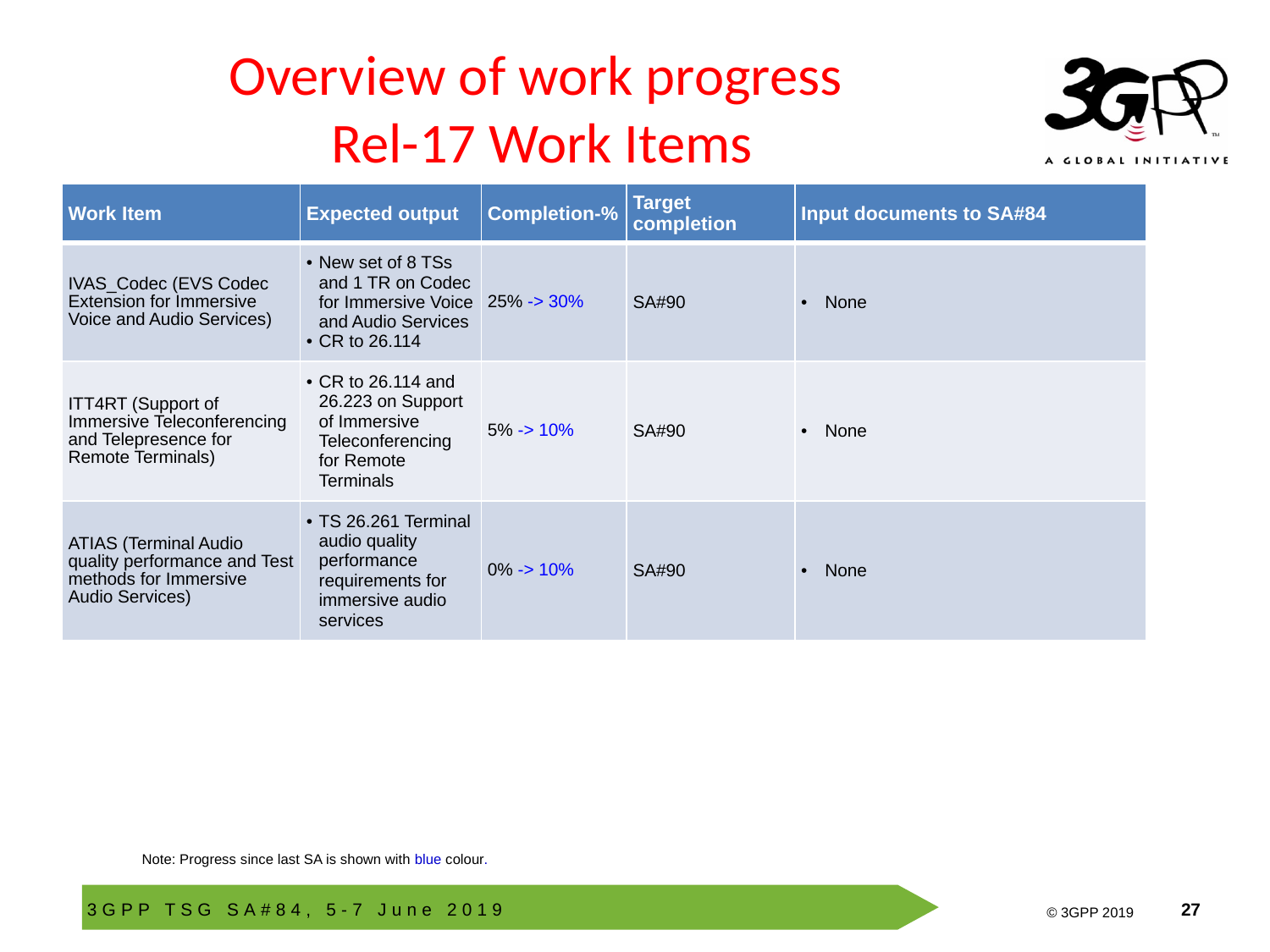

# Overview of work progress Rel-17 Work Items
| Work Item | Expected output | Completion-% | Target completion | Input documents to SA#84 |
| --- | --- | --- | --- | --- |
| IVAS\_Codec (EVS Codec Extension for Immersive Voice and Audio Services) | New set of 8 TSs and 1 TR on Codec for Immersive Voice and Audio Services CR to 26.114 | 25% -> 30% | SA#90 | None |
| ITT4RT (Support of Immersive Teleconferencing and Telepresence for Remote Terminals) | CR to 26.114 and 26.223 on Support of Immersive Teleconferencing for Remote Terminals | 5% -> 10% | SA#90 | None |
| ATIAS (Terminal Audio quality performance and Test methods for Immersive Audio Services) | TS 26.261 Terminal audio quality performance requirements for immersive audio services | 0% -> 10% | SA#90 | None |

Note: Progress since last SA is shown with blue colour.